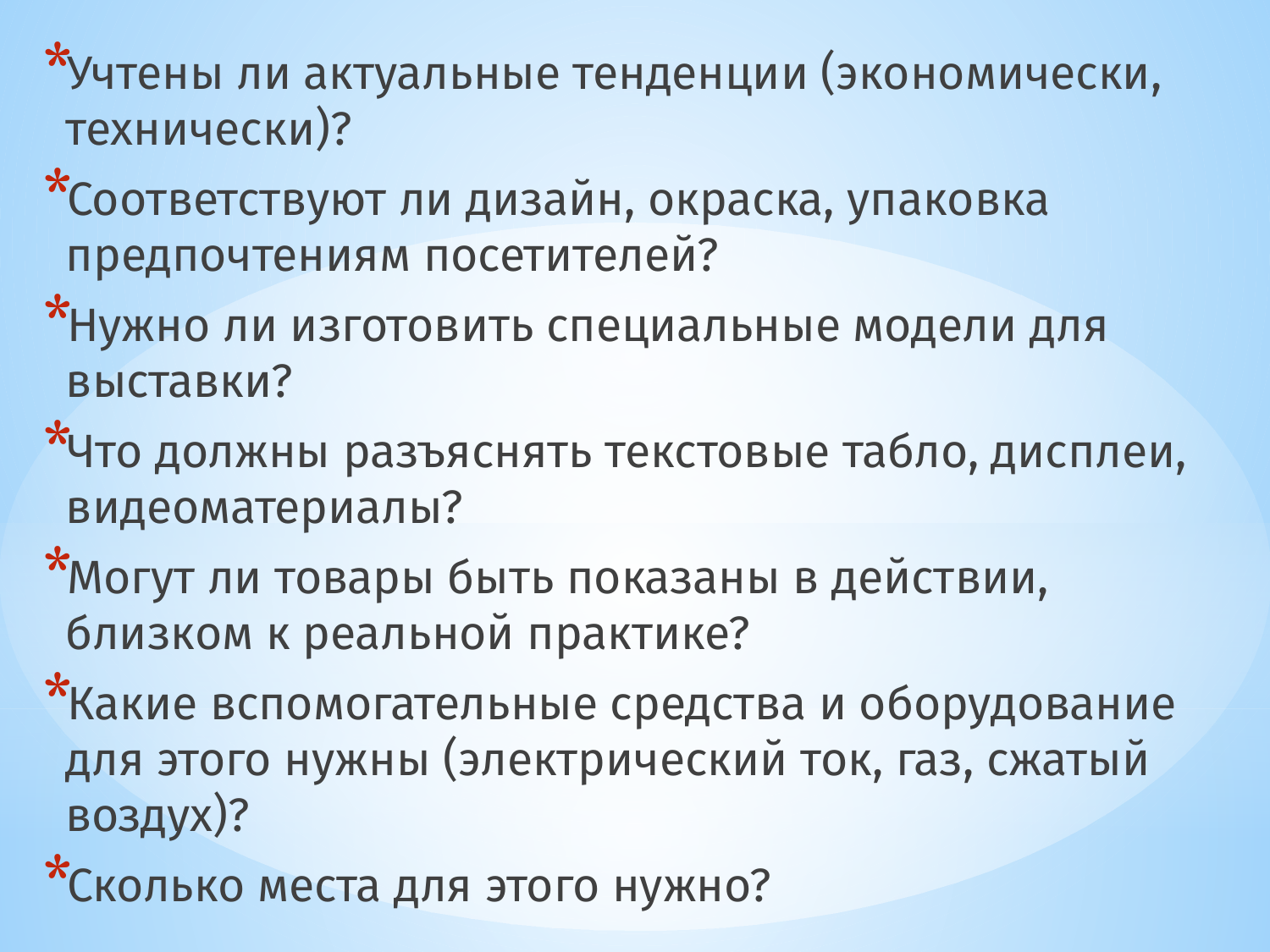

Учтены ли актуальные тенденции (экономически, технически)?
Соответствуют ли дизайн, окраска, упаковка предпочтениям посетителей?
Нужно ли изготовить специальные модели для выставки?
Что должны разъяснять текстовые табло, дисплеи, видеоматериалы?
Могут ли товары быть показаны в действии, близком к реальной практике?
Какие вспомогательные средства и оборудование для этого нужны (электрический ток, газ, сжатый воздух)?
Сколько места для этого нужно?

#